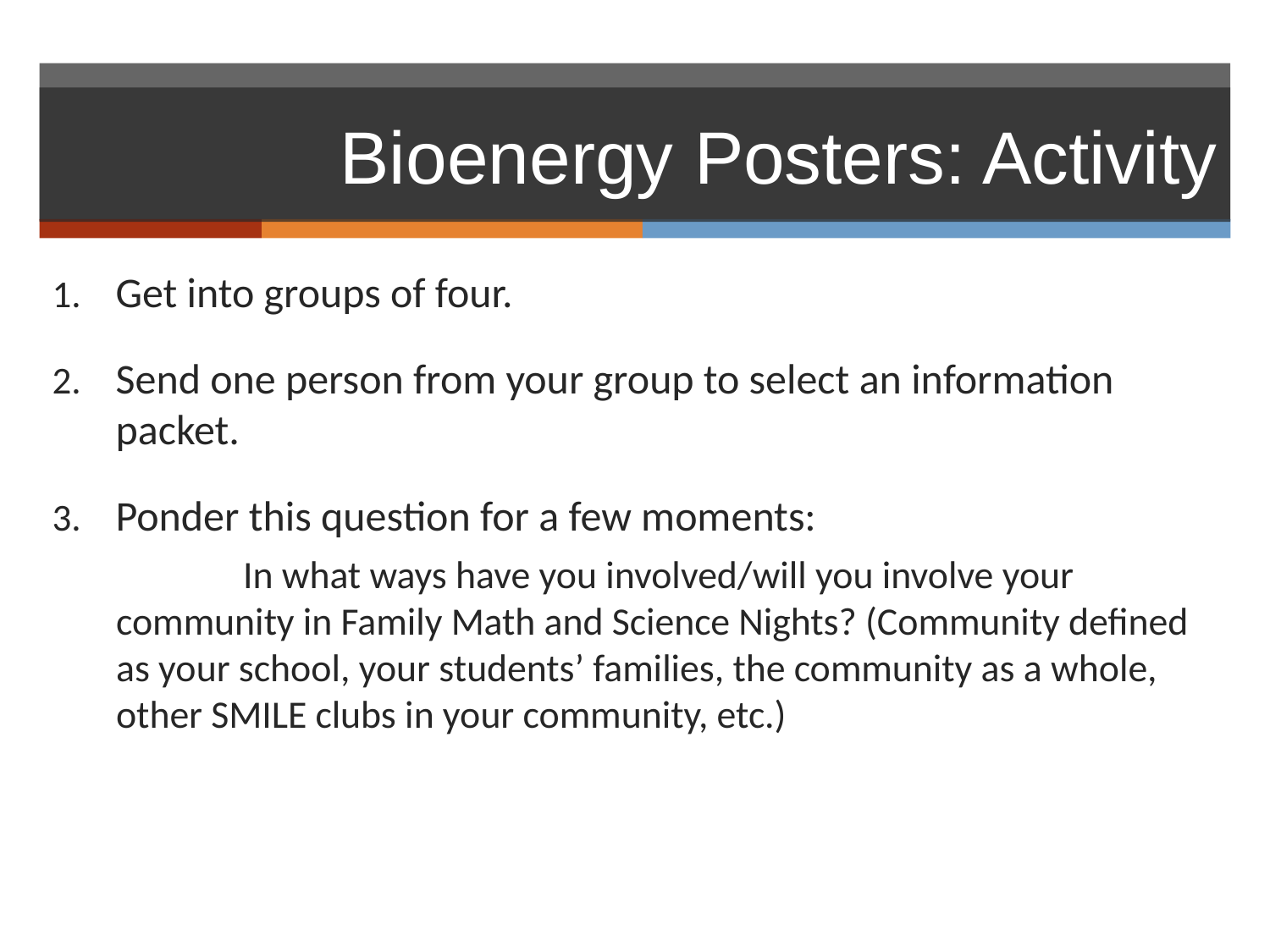

# Bioenergy Posters: Activity
Get into groups of four.
Send one person from your group to select an information packet.
Ponder this question for a few moments:
	In what ways have you involved/will you involve your community in Family Math and Science Nights? (Community defined as your school, your students’ families, the community as a whole, other SMILE clubs in your community, etc.)